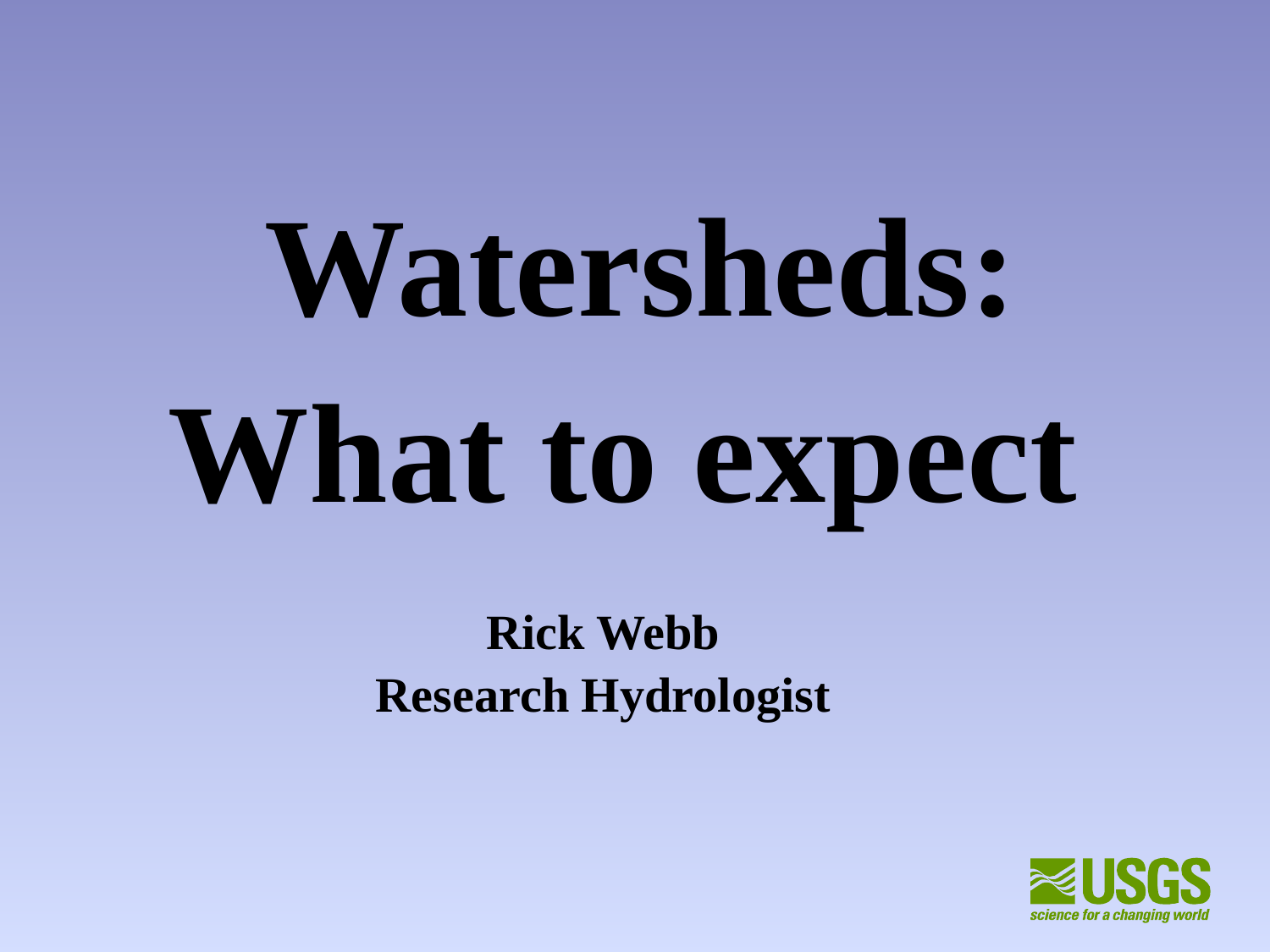

Watersheds:
What to expect
Rick Webb
Research Hydrologist